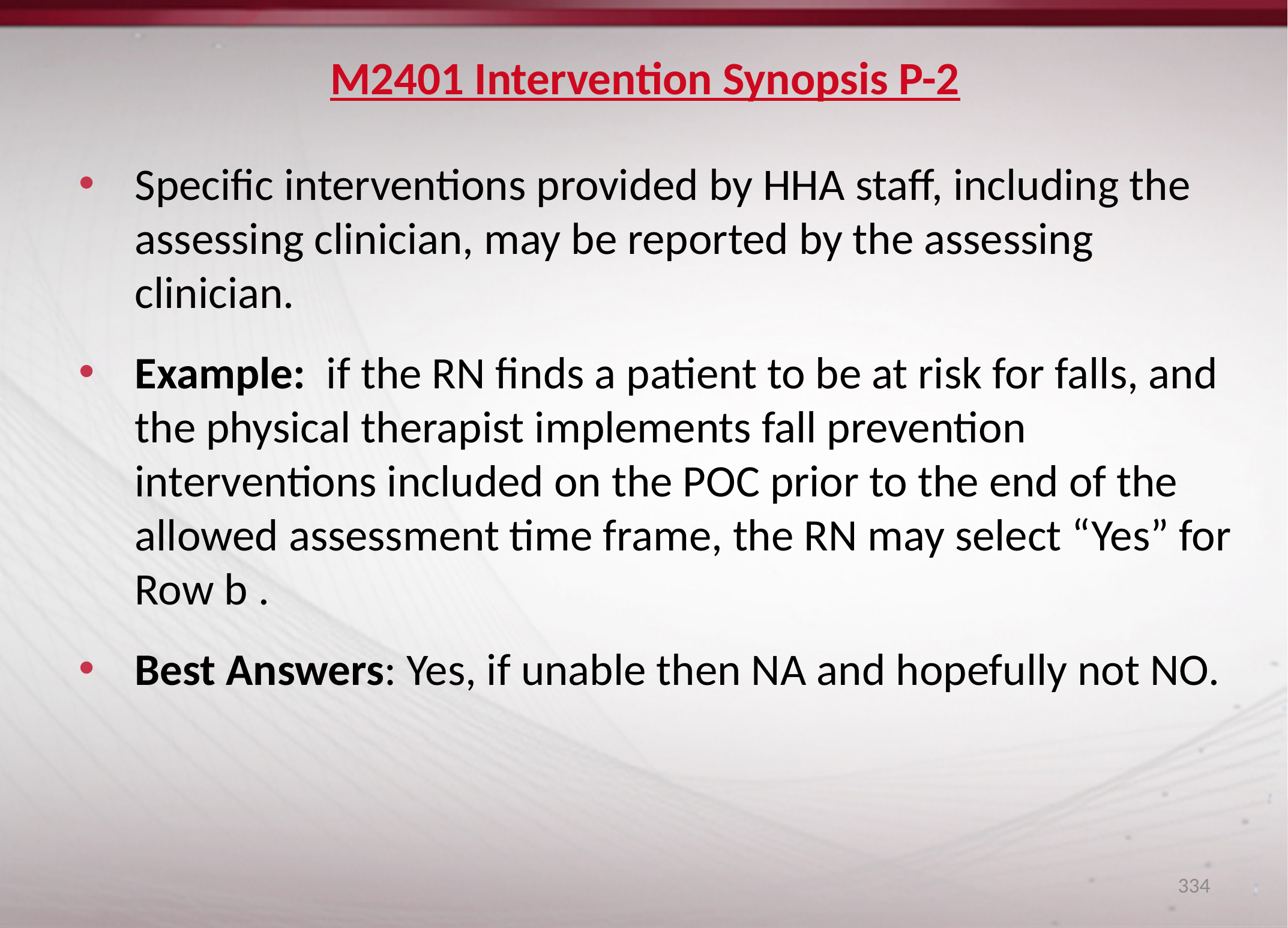

# M2401 Intervention Synopsis P-2
Specific interventions provided by HHA staff, including the assessing clinician, may be reported by the assessing clinician.

Example:  if the RN finds a patient to be at risk for falls, and the physical therapist implements fall prevention interventions included on the POC prior to the end of the allowed assessment time frame, the RN may select “Yes” for Row b .

Best Answers: Yes, if unable then NA and hopefully not NO.

334